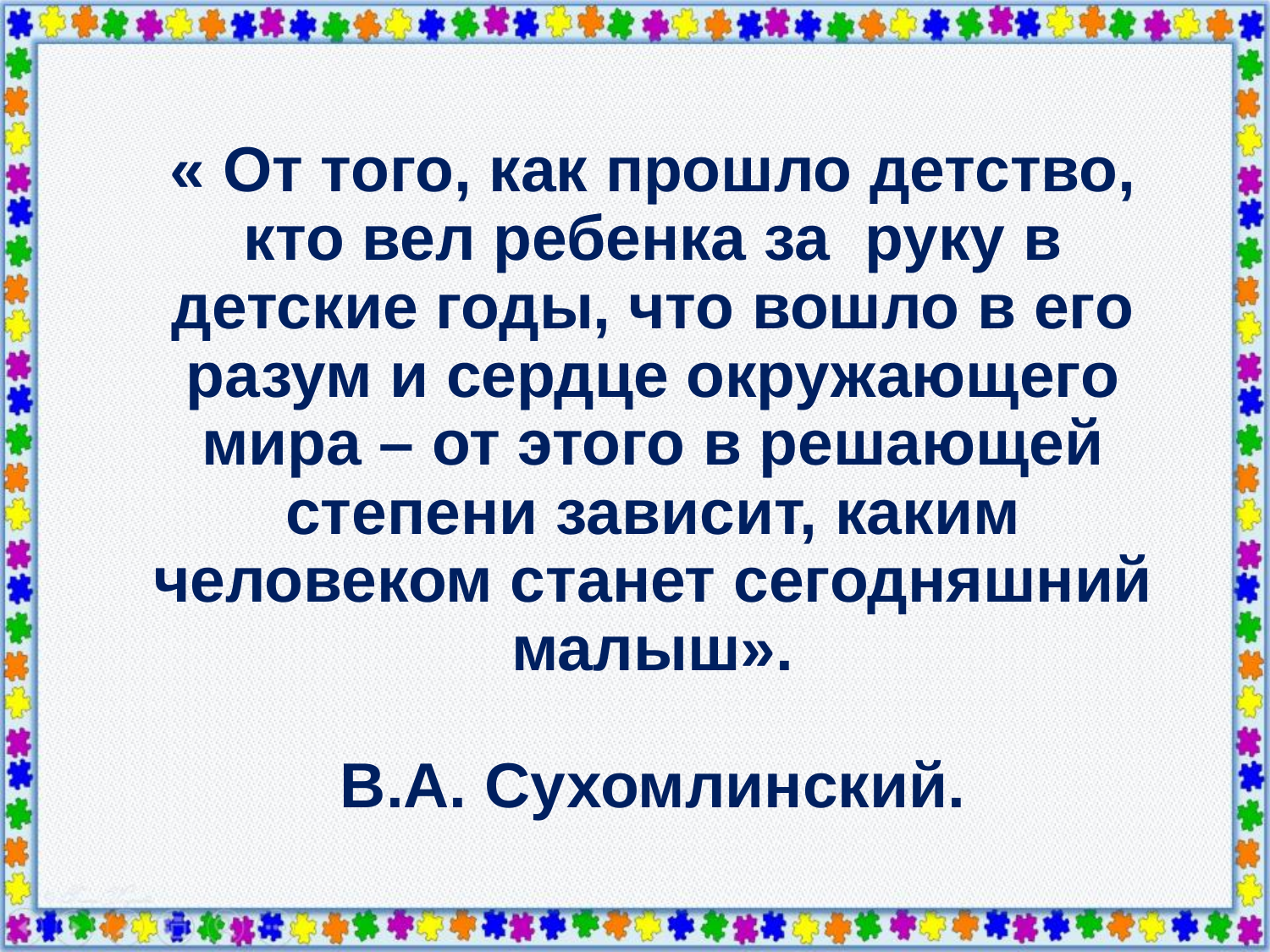

# « От того, как прошло детство, кто вел ребенка за  руку в детские годы, что вошло в его разум и сердце окружающего мира – от этого в решающей степени зависит, каким человеком станет сегодняшний малыш». В.А. Сухомлинский.